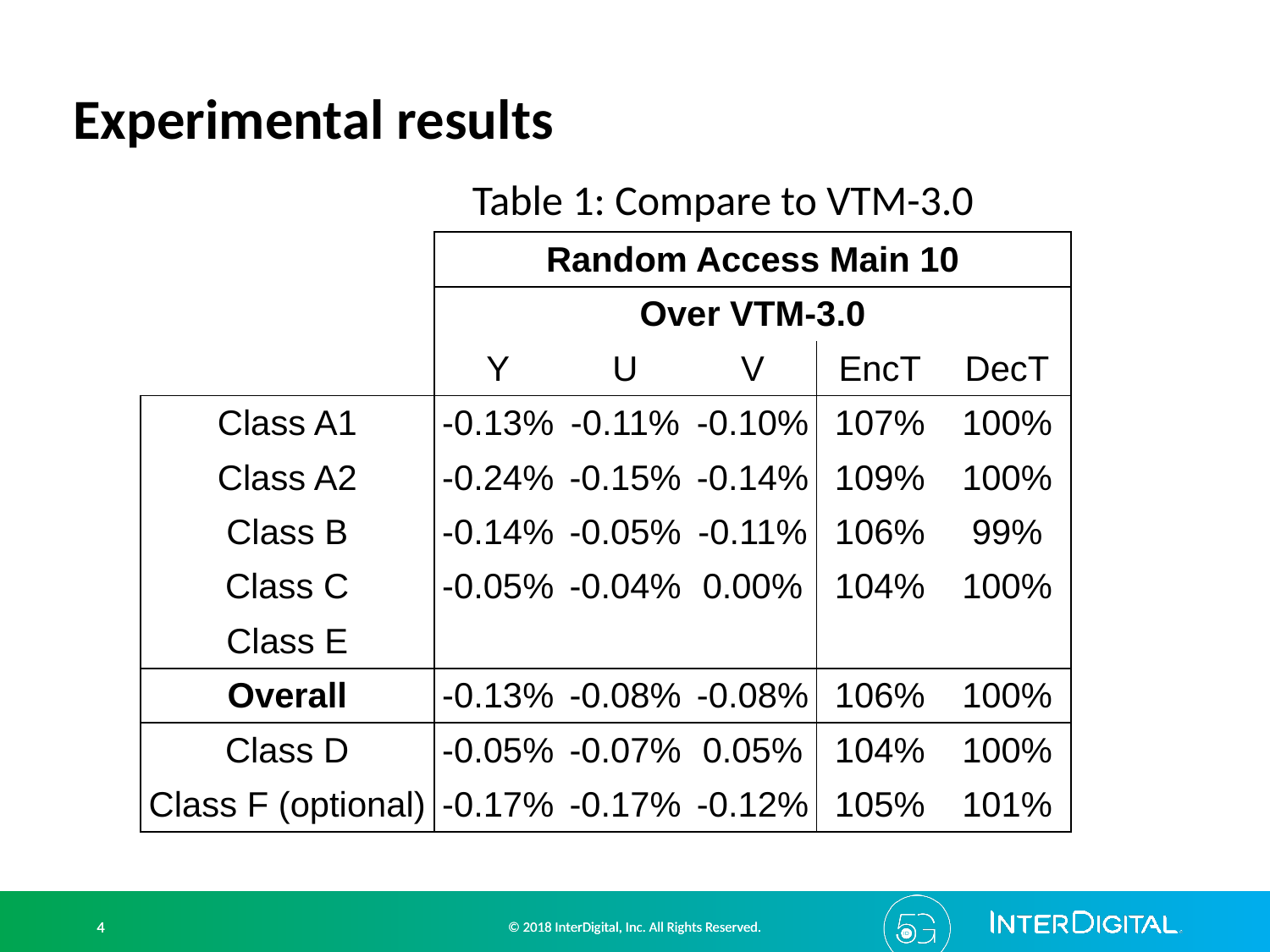

# Experimental results
Table 1: Compare to VTM-3.0
|  | Random Access Main 10 |  |  |  |  |
| --- | --- | --- | --- | --- | --- |
|  | Over VTM-3.0 |  |  |  |  |
|  | Y | U | V | EncT | DecT |
| Class A1 | -0.13% | -0.11% | -0.10% | 107% | 100% |
| Class A2 | -0.24% | -0.15% | -0.14% | 109% | 100% |
| Class B | -0.14% | -0.05% | -0.11% | 106% | 99% |
| Class C | -0.05% | -0.04% | 0.00% | 104% | 100% |
| Class E |  |  |  |  |  |
| Overall | -0.13% | -0.08% | -0.08% | 106% | 100% |
| Class D | -0.05% | -0.07% | 0.05% | 104% | 100% |
| Class F (optional) | -0.17% | -0.17% | -0.12% | 105% | 101% |
© 2018 InterDigital, Inc. All Rights Reserved.
© 2018 InterDigital, Inc. All Rights Reserved.
4
4